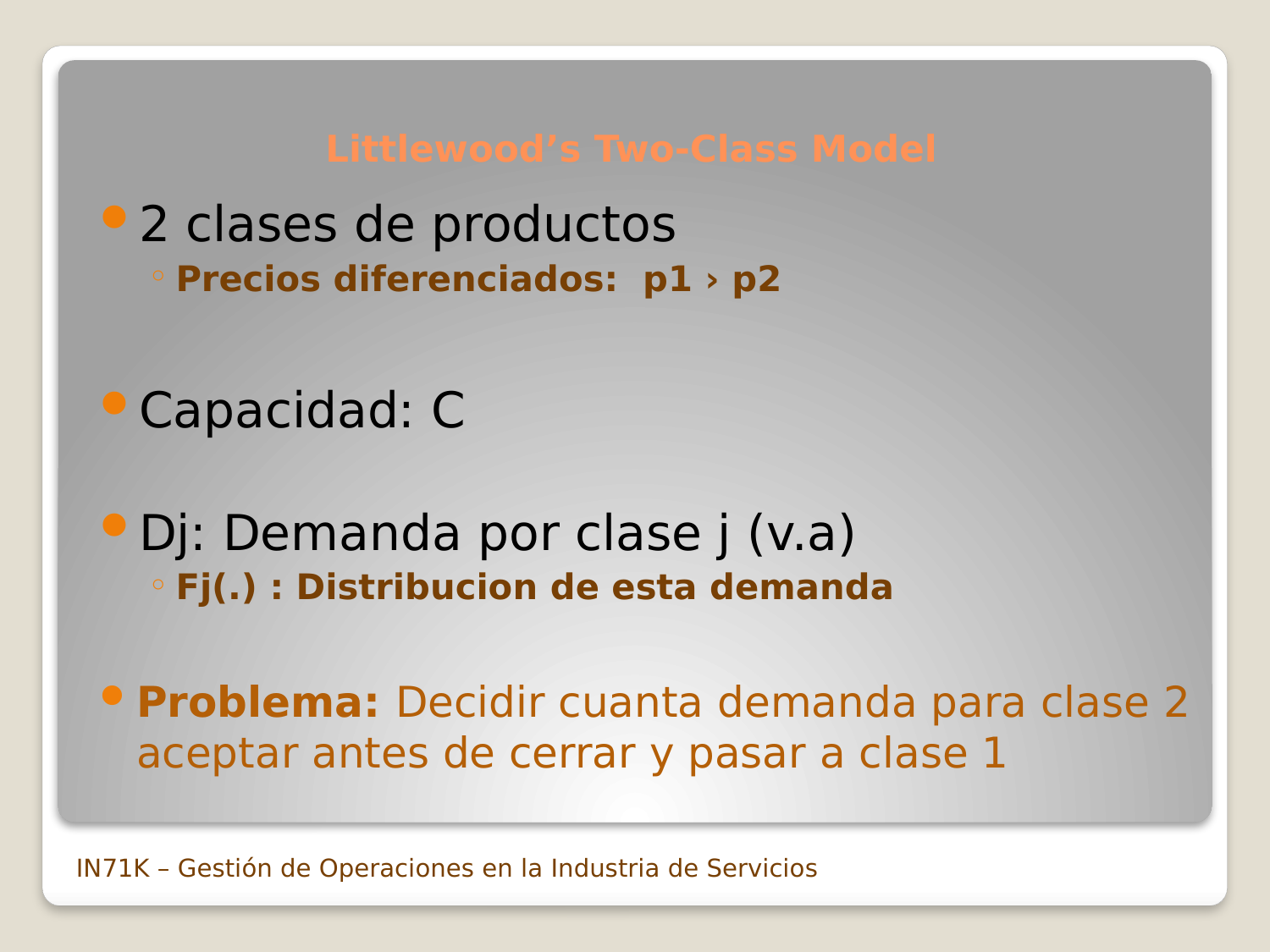

# Littlewood’s Two-Class Model
2 clases de productos
Precios diferenciados:  p1 › p2

Capacidad: C

Dj: Demanda por clase j (v.a)
Fj(.) : Distribucion de esta demanda

Problema: Decidir cuanta demanda para clase 2 aceptar antes de cerrar y pasar a clase 1
IN71K – Gestión de Operaciones en la Industria de Servicios